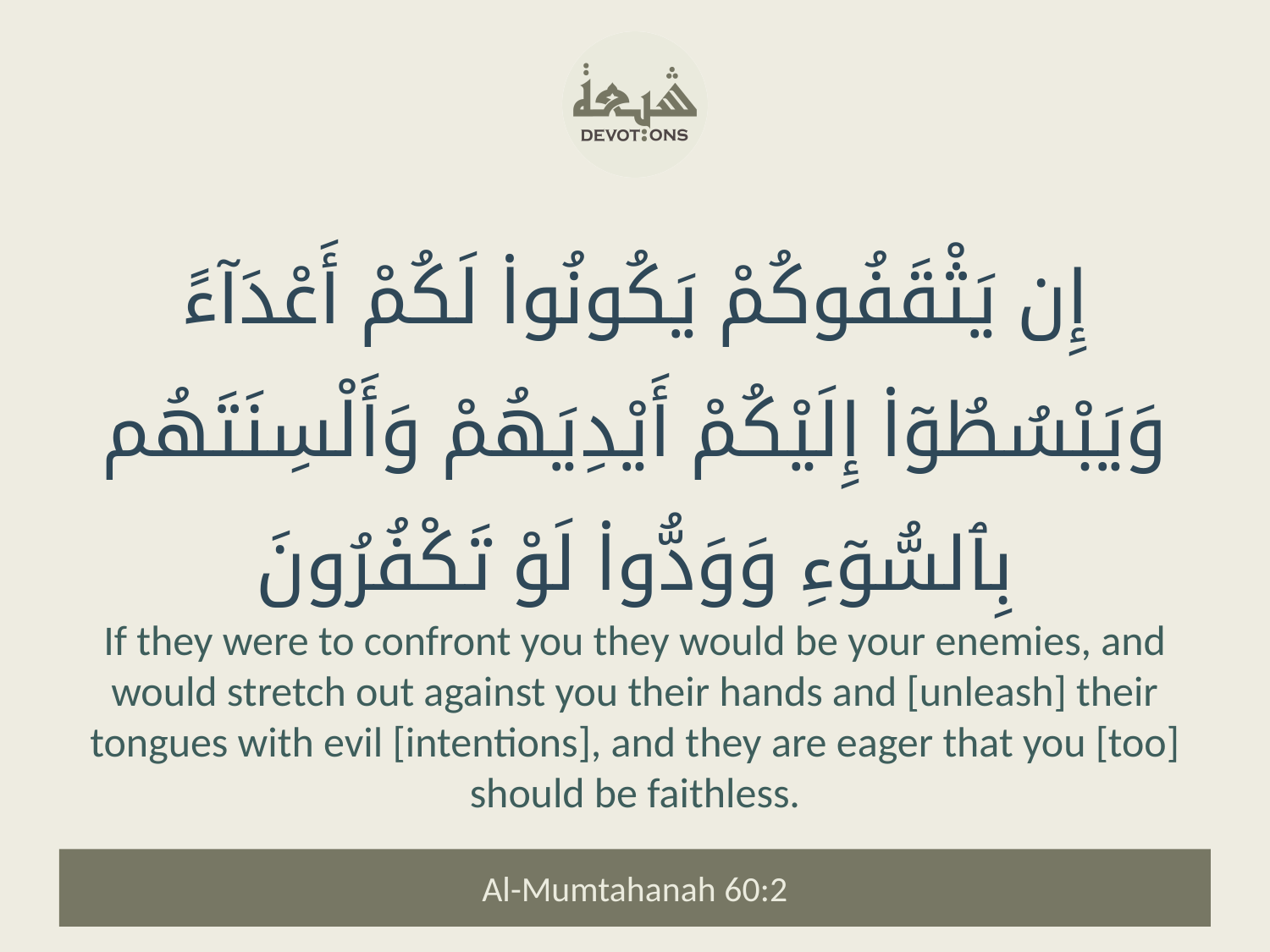

إِن يَثْقَفُوكُمْ يَكُونُوا۟ لَكُمْ أَعْدَآءً وَيَبْسُطُوٓا۟ إِلَيْكُمْ أَيْدِيَهُمْ وَأَلْسِنَتَهُم بِٱلسُّوٓءِ وَوَدُّوا۟ لَوْ تَكْفُرُونَ
If they were to confront you they would be your enemies, and would stretch out against you their hands and [unleash] their tongues with evil [intentions], and they are eager that you [too] should be faithless.
Al-Mumtahanah 60:2